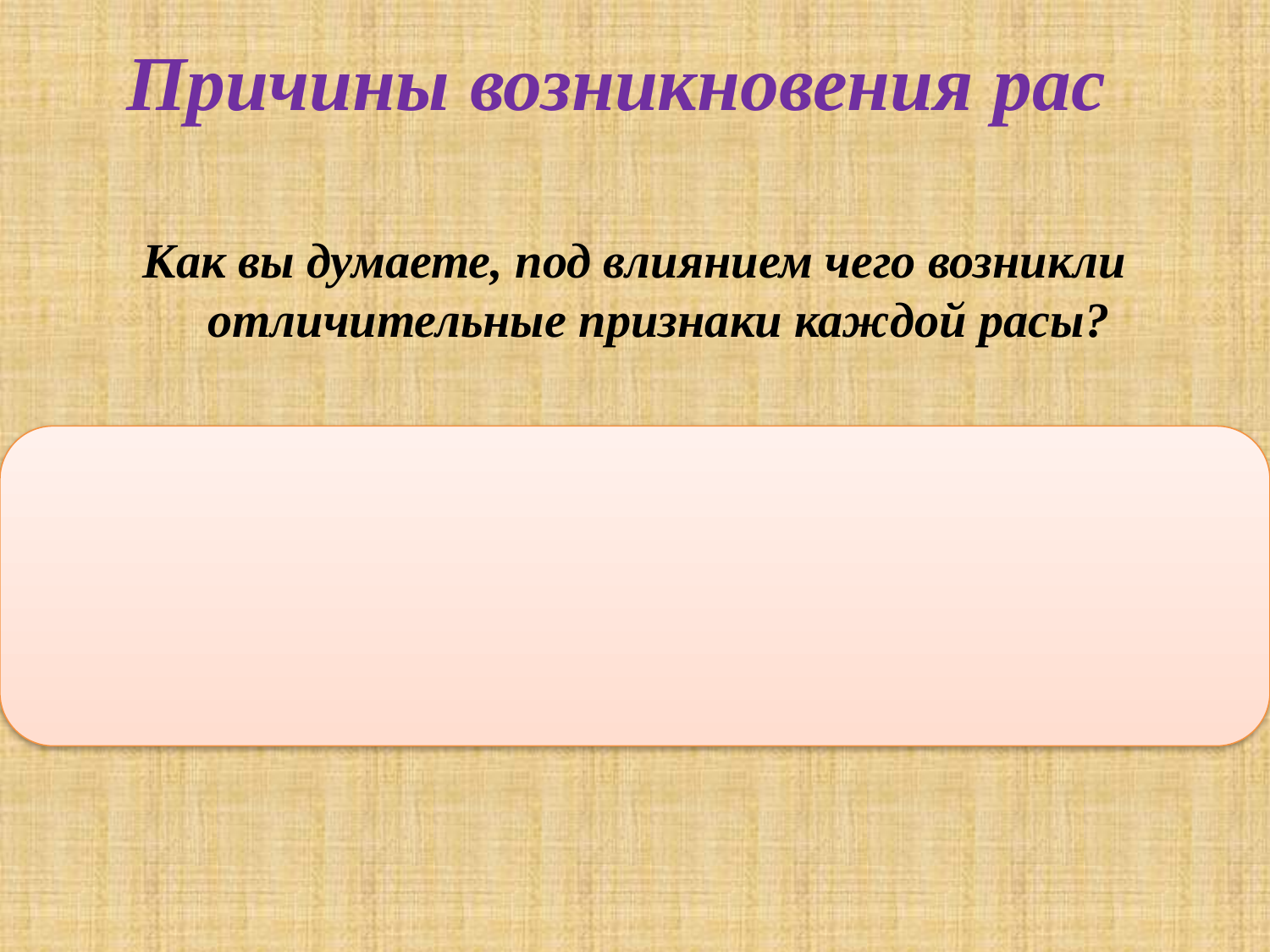

# Причины возникновения рас
Как вы думаете, под влиянием чего возникли отличительные признаки каждой расы?

Европеоидная раса - климат Европы: влажный холодный.
Монголоидная раса  - климат Азии: сухой с ветрами, которые поднимают тучи пыли и песка.
Негроидная раса  - климат Африки: жаркий